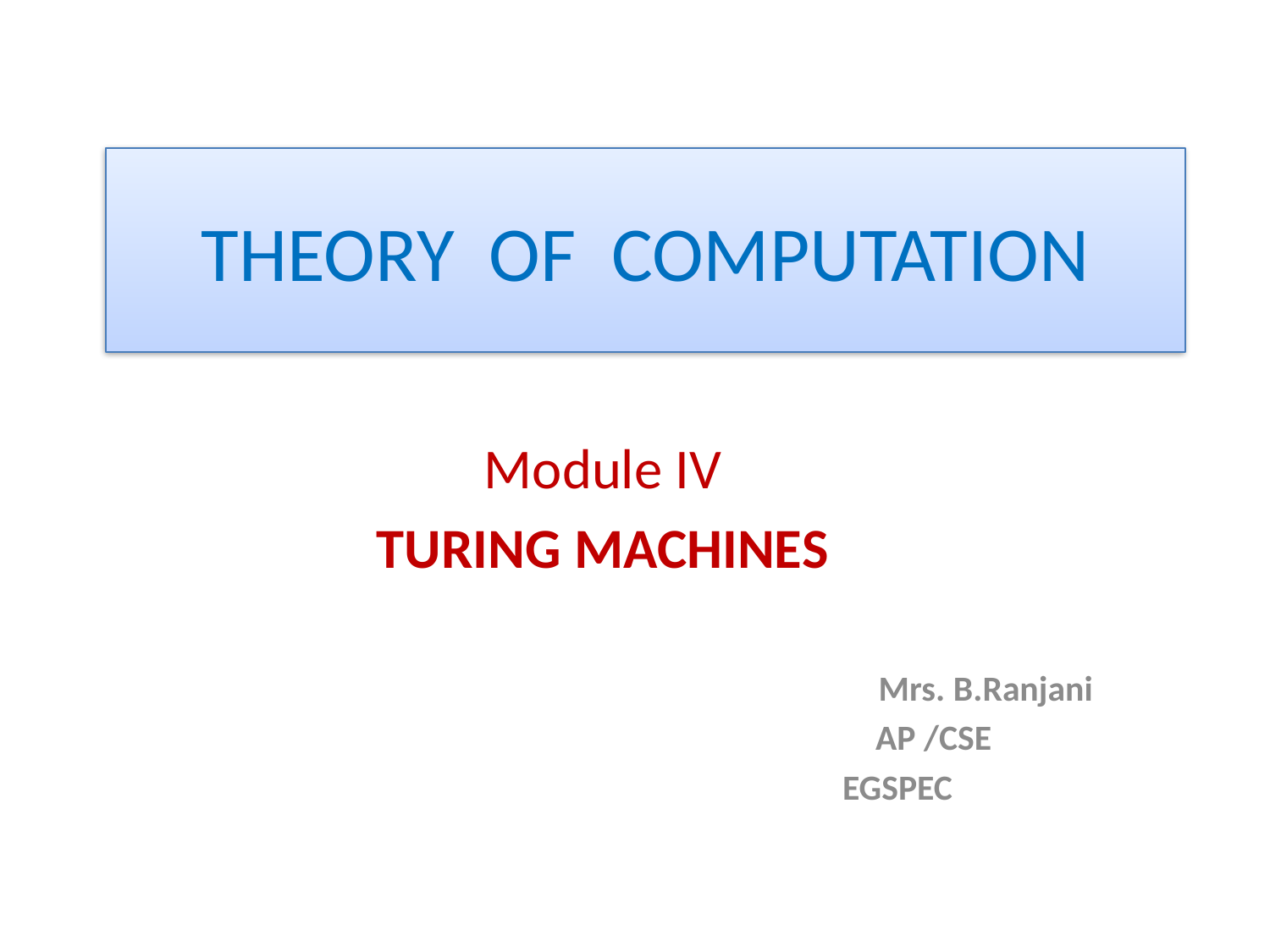

# THEORY  OF  COMPUTATION
Module IV
TURING MACHINES

                                        Mrs. B.Ranjani
                           AP /CSE
                           EGSPEC